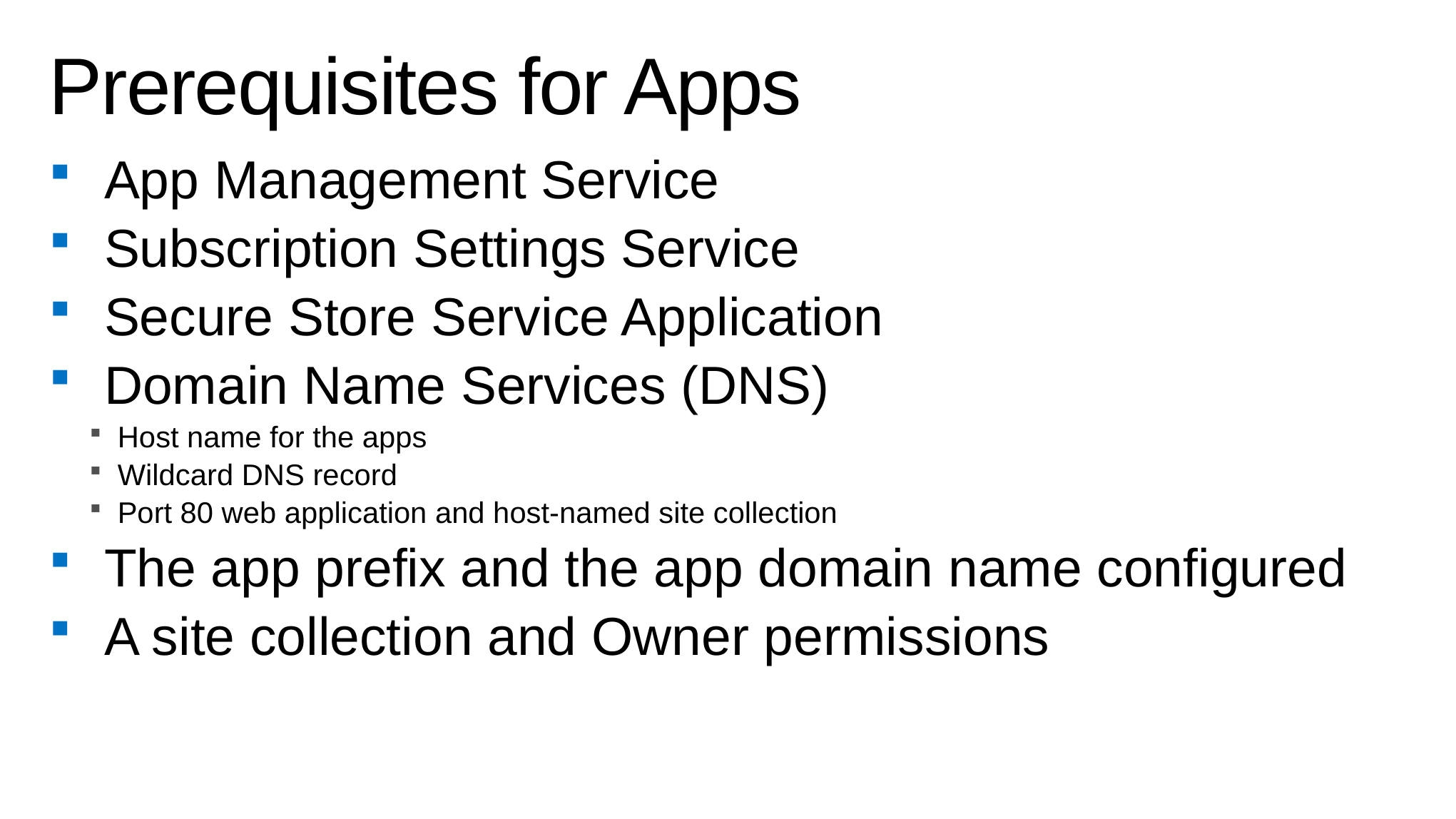

# Prerequisites for Apps
 App Management Service
 Subscription Settings Service
 Secure Store Service Application
 Domain Name Services (DNS)
Host name for the apps
Wildcard DNS record
Port 80 web application and host-named site collection
 The app prefix and the app domain name configured
 A site collection and Owner permissions